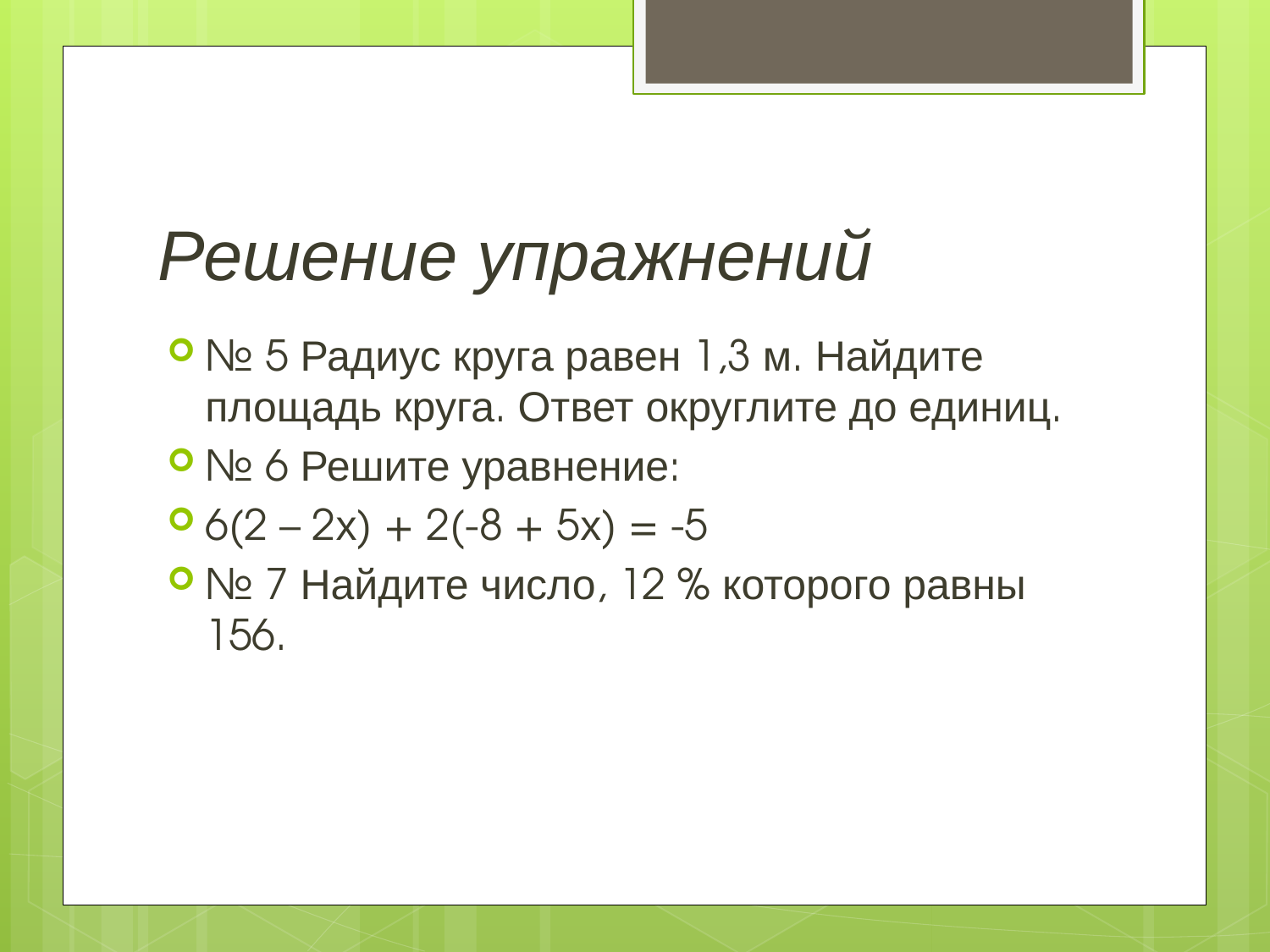

# Решение упражнений
№ 5 Радиус круга равен 1,3 м. Найдите площадь круга. Ответ округлите до единиц.
№ 6 Решите уравнение:
6(2 – 2х) + 2(-8 + 5х) = -5
№ 7 Найдите число, 12 % которого равны 156.